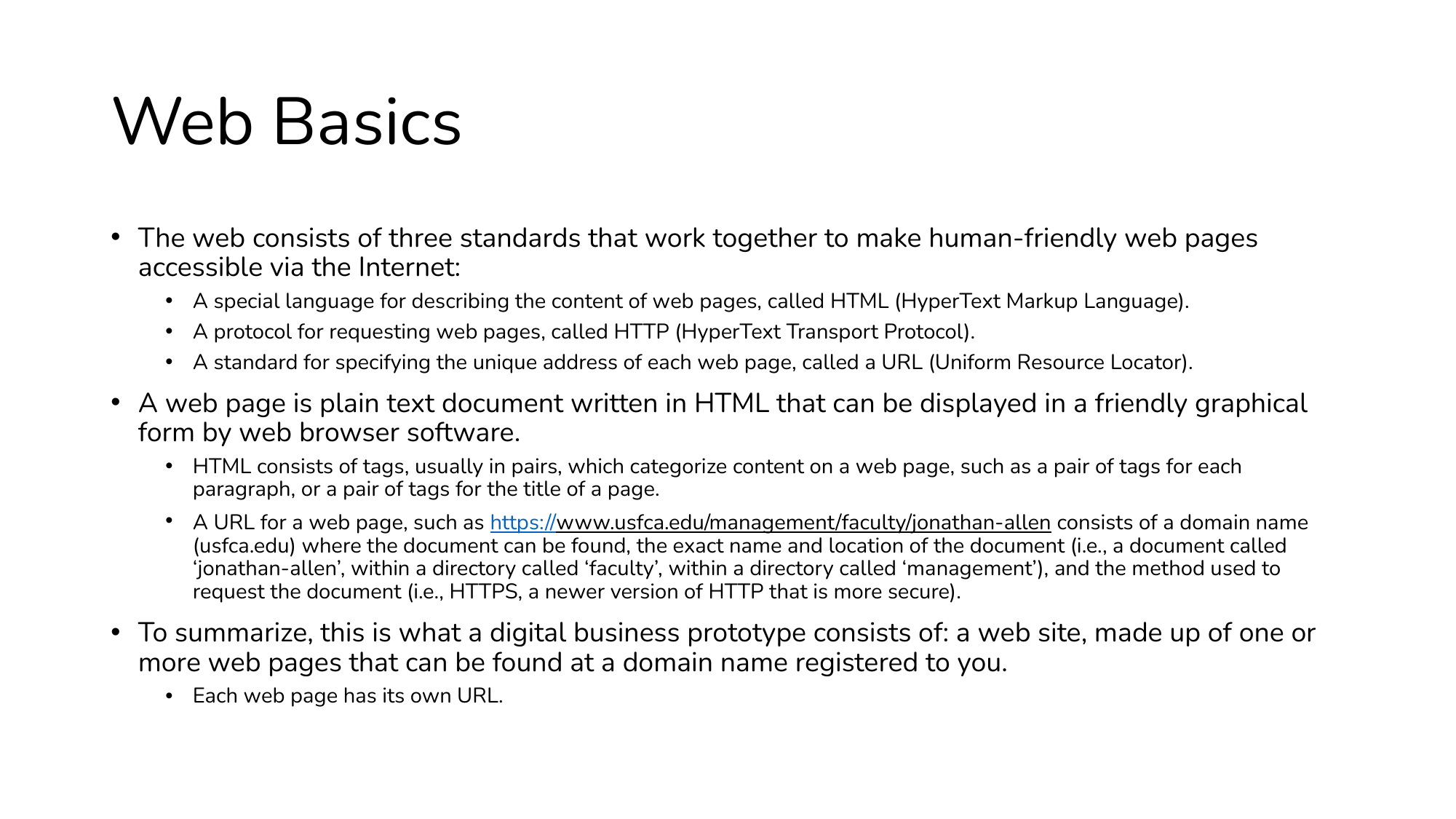

# Web Basics
The web consists of three standards that work together to make human-friendly web pages accessible via the Internet:
A special language for describing the content of web pages, called HTML (HyperText Markup Language).
A protocol for requesting web pages, called HTTP (HyperText Transport Protocol).
A standard for specifying the unique address of each web page, called a URL (Uniform Resource Locator).
A web page is plain text document written in HTML that can be displayed in a friendly graphical form by web browser software.
HTML consists of tags, usually in pairs, which categorize content on a web page, such as a pair of tags for each paragraph, or a pair of tags for the title of a page.
A URL for a web page, such as https://www.usfca.edu/management/faculty/jonathan-allen consists of a domain name (usfca.edu) where the document can be found, the exact name and location of the document (i.e., a document called ‘jonathan-allen’, within a directory called ‘faculty’, within a directory called ‘management’), and the method used to request the document (i.e., HTTPS, a newer version of HTTP that is more secure).
To summarize, this is what a digital business prototype consists of: a web site, made up of one or more web pages that can be found at a domain name registered to you.
Each web page has its own URL.